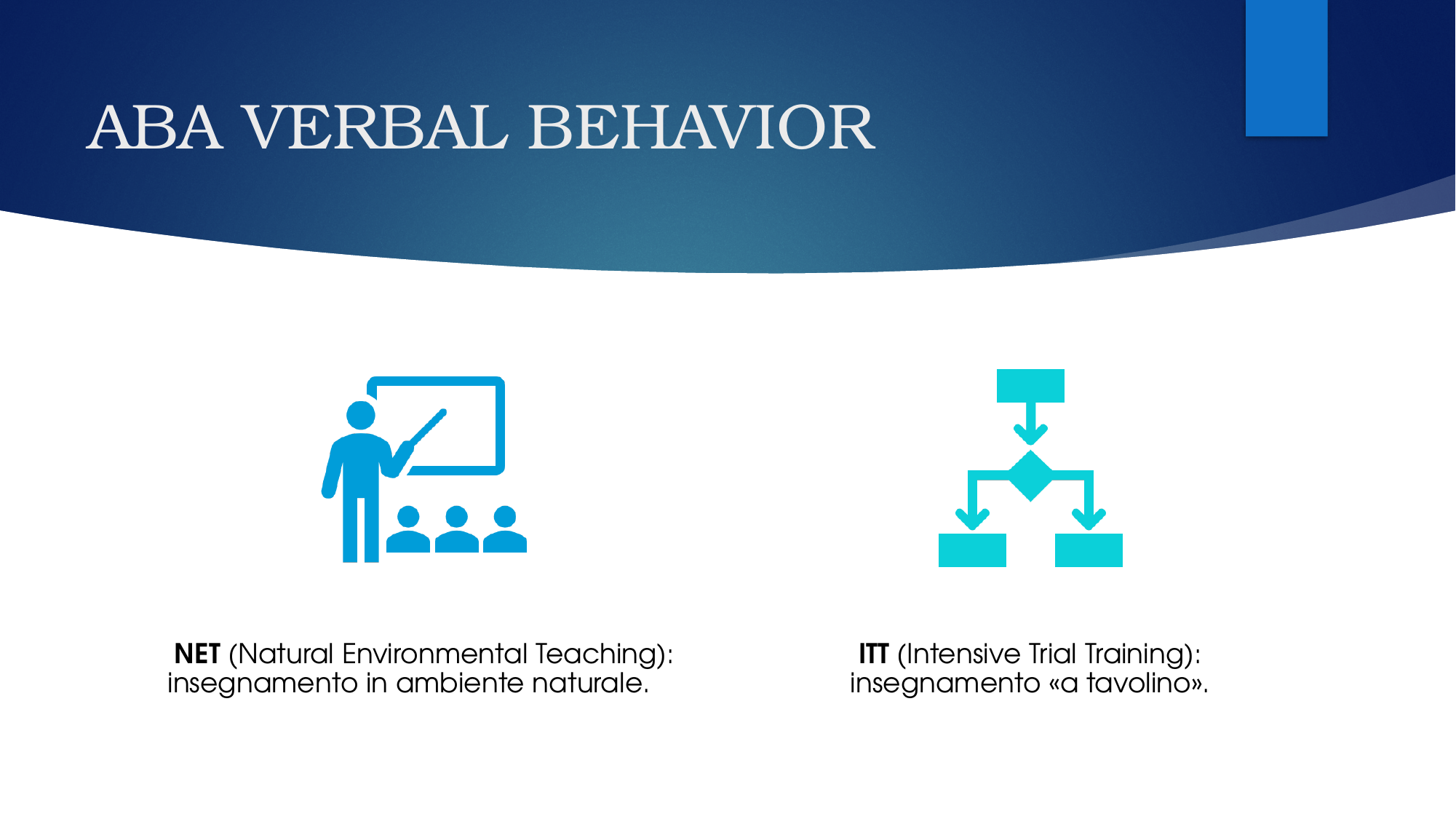

# ABA VERBAL BEHAVIOR

NET (Natural Environmental Teaching): insegnamento in ambiente naturale.
ITT (Intensive Trial Training): insegnamento «a tavolino».